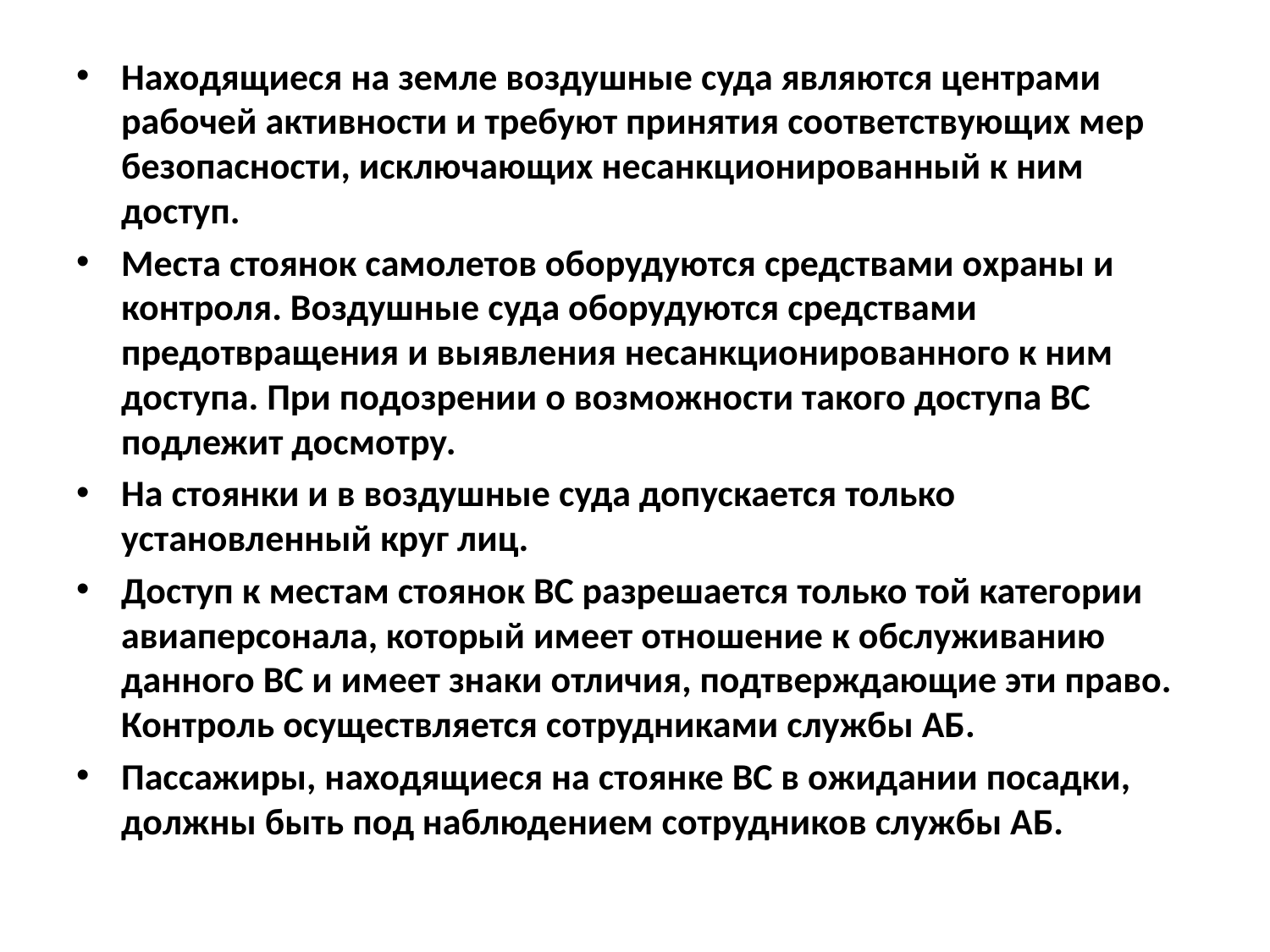

Находящиеся на земле воздушные суда являются центрами рабочей активности и требуют принятия соответствующих мер безопасности, исключающих несанкционированный к ним доступ.
Места стоянок самолетов оборудуются средствами охраны и контроля. Воздушные суда оборудуются средствами предотвращения и выявления несанкционированного к ним доступа. При подозрении о возможности такого доступа ВС подлежит досмотру.
На стоянки и в воздушные суда допускается только установленный круг лиц.
Доступ к местам стоянок ВС разрешается только той категории авиаперсонала, который имеет отношение к обслуживанию данного ВС и имеет знаки отличия, подтверждающие эти право. Контроль осуществляется сотрудниками службы АБ.
Пассажиры, находящиеся на стоянке ВС в ожидании посадки, должны быть под наблюдением сотрудников службы АБ.